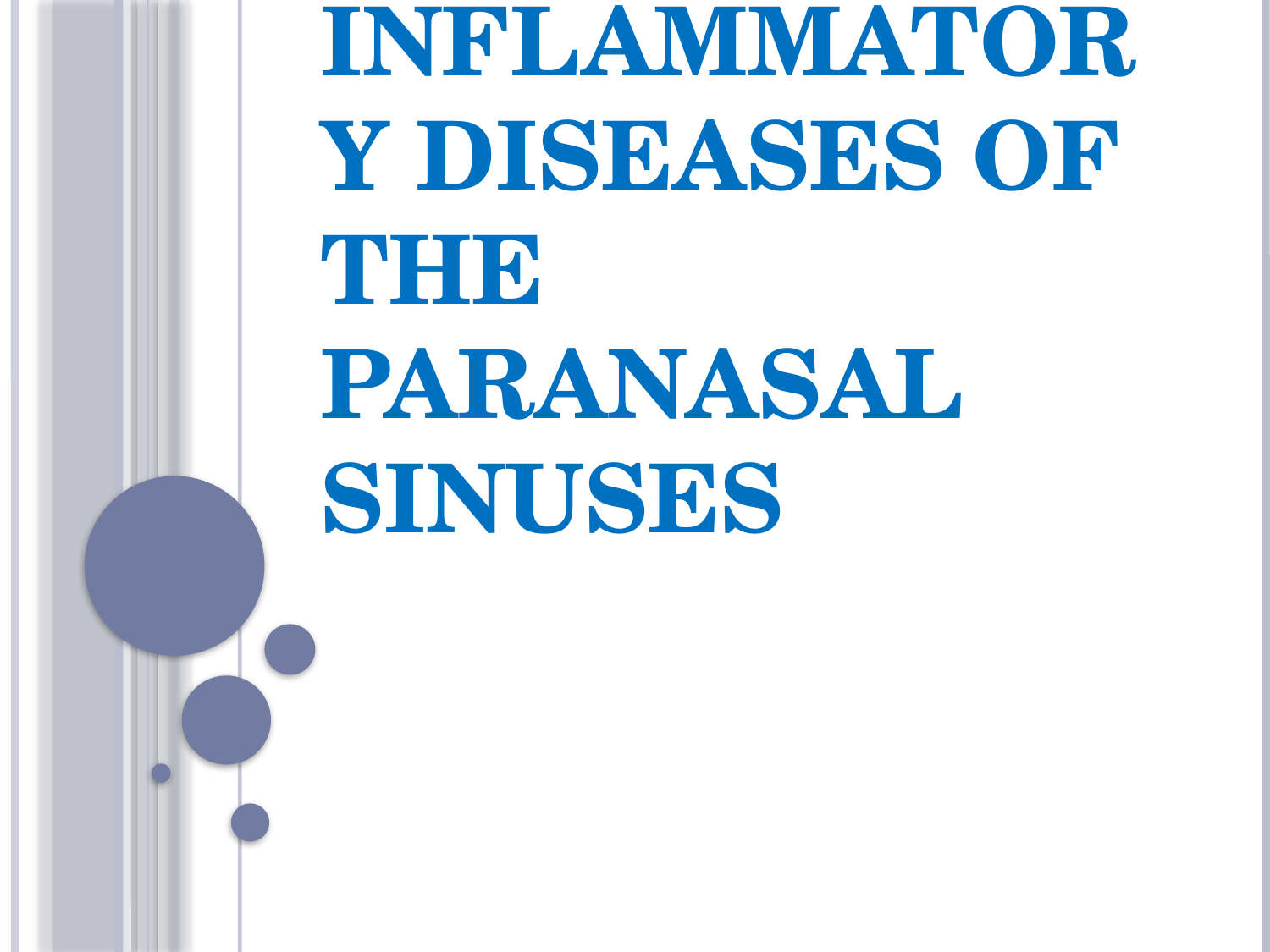

# Inflammatory diseases of the paranasal sinuses